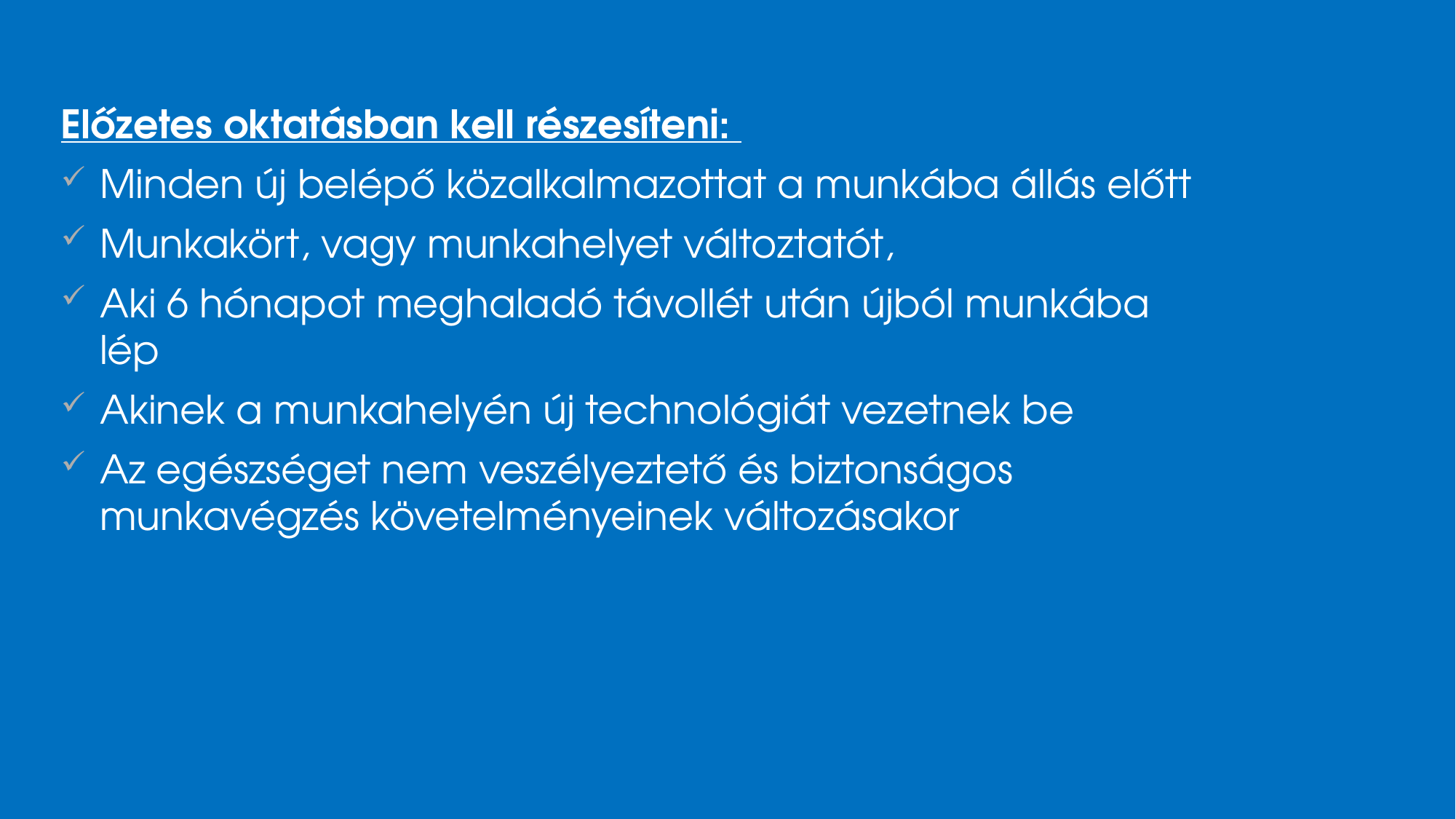

Előzetes oktatásban kell részesíteni:
Minden új belépő közalkalmazottat a munkába állás előtt
Munkakört, vagy munkahelyet változtatót,
Aki 6 hónapot meghaladó távollét után újból munkába lép
Akinek a munkahelyén új technológiát vezetnek be
Az egészséget nem veszélyeztető és biztonságos munkavégzés követelményeinek változásakor